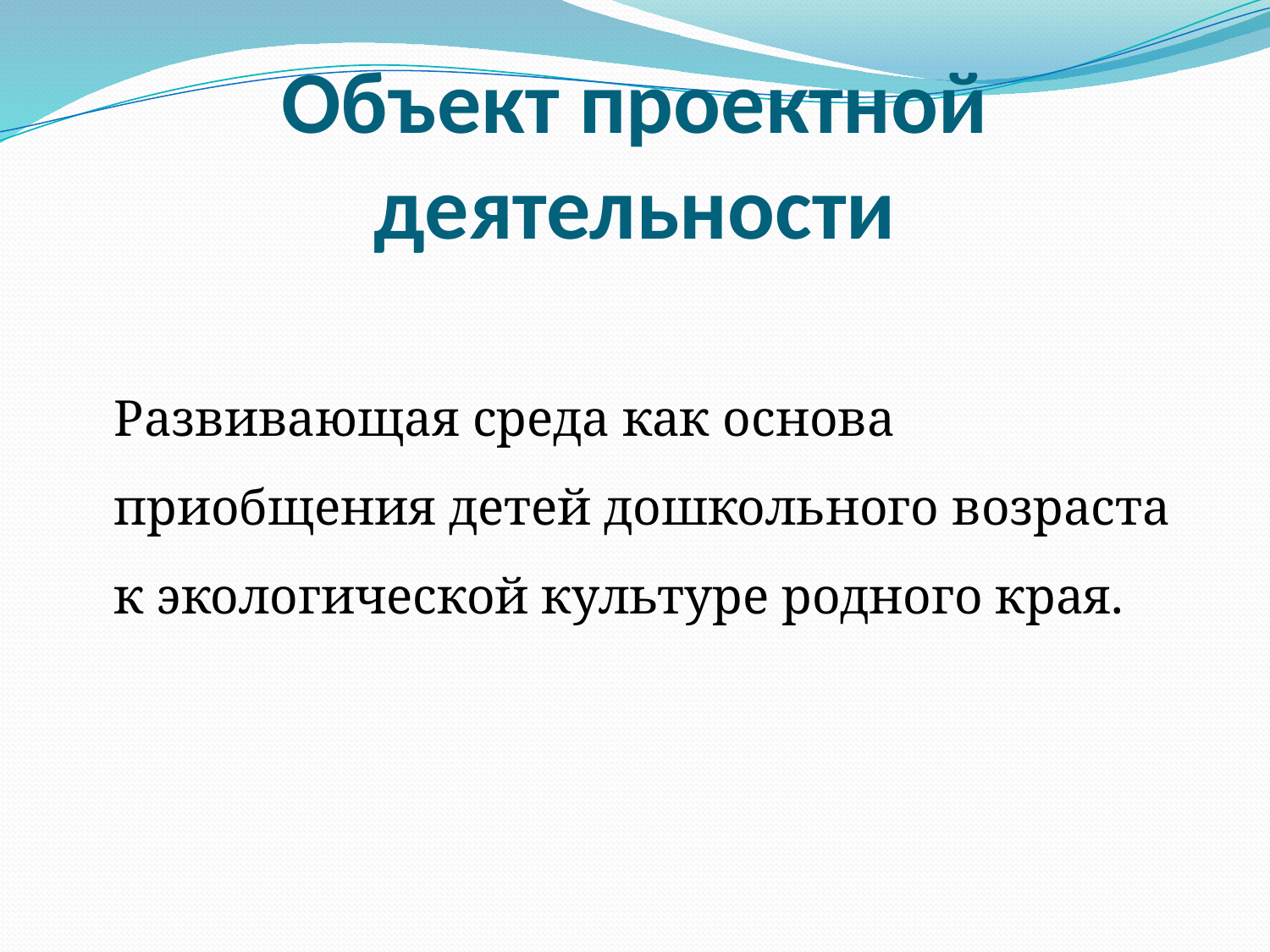

# Объект проектной деятельности
Развивающая среда как основа приобщения детей дошкольного возраста к экологической культуре родного края.